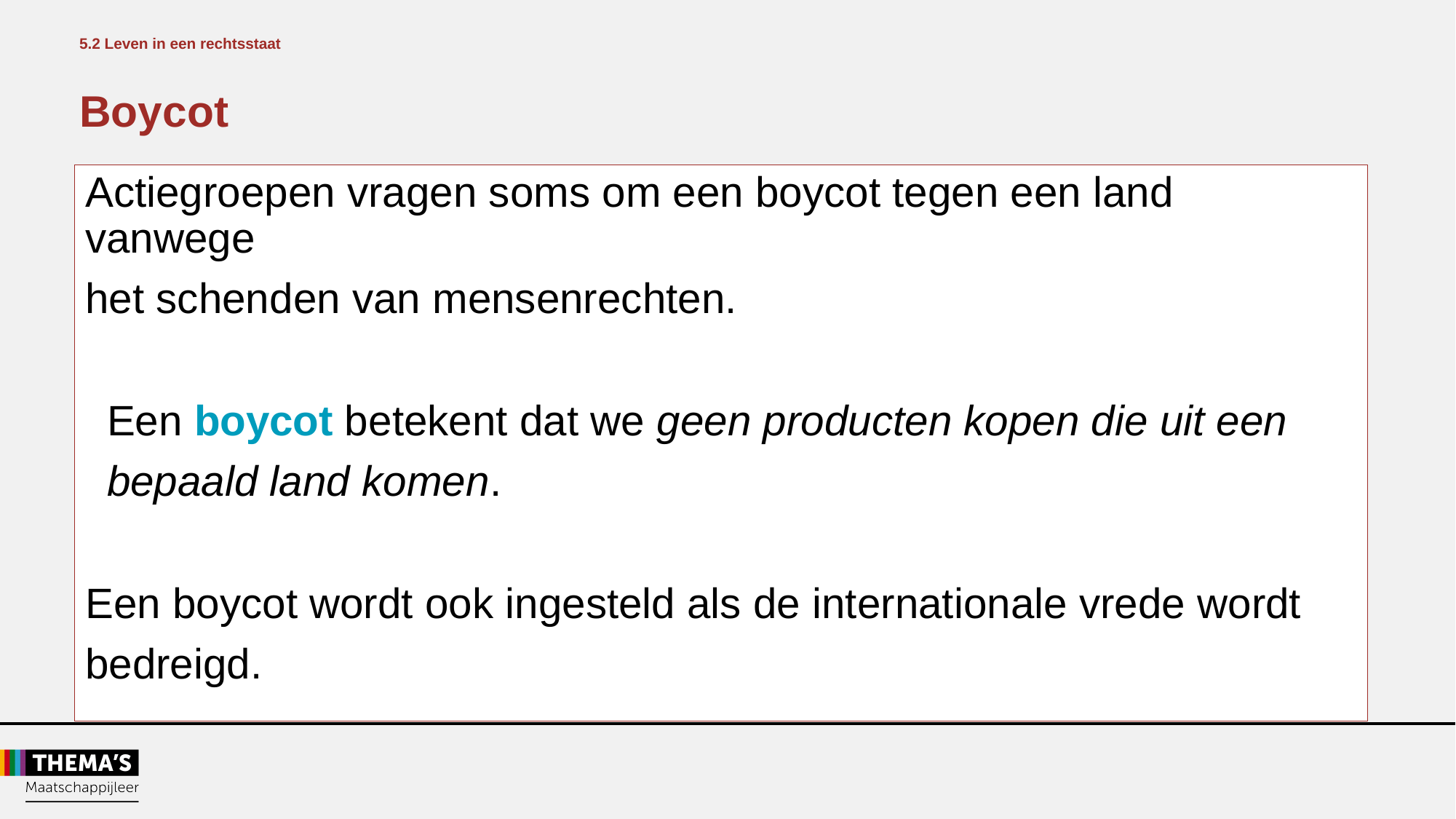

5.2 Leven in een rechtsstaat
Boycot
Actiegroepen vragen soms om een boycot tegen een land vanwege
het schenden van mensenrechten.

Een boycot betekent dat we geen producten kopen die uit een
bepaald land komen.

Een boycot wordt ook ingesteld als de internationale vrede wordt
bedreigd.